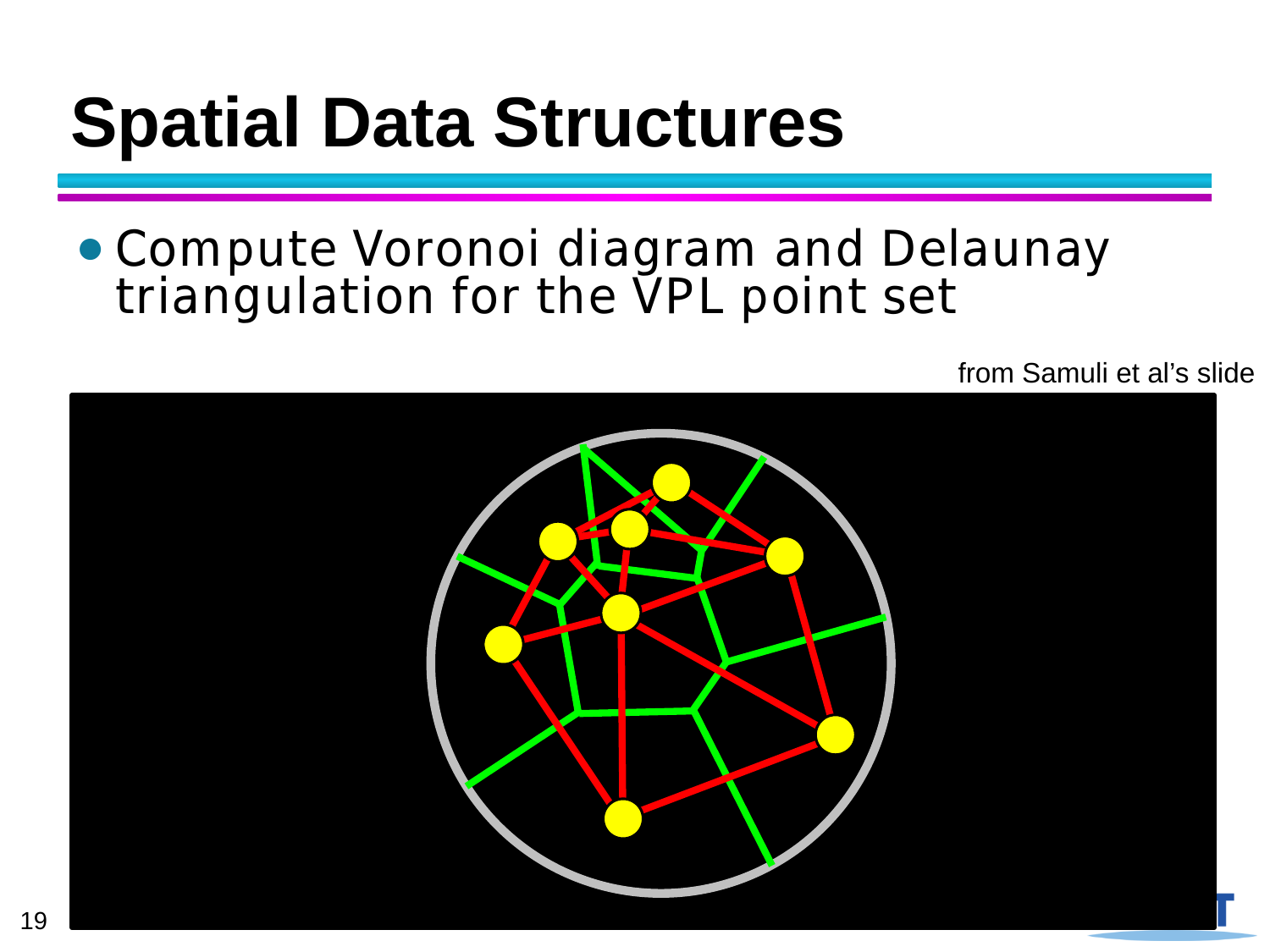

# Spatial Data Structures
Compute Voronoi diagram and Delaunay triangulation for the VPL point set
from Samuli et al’s slide